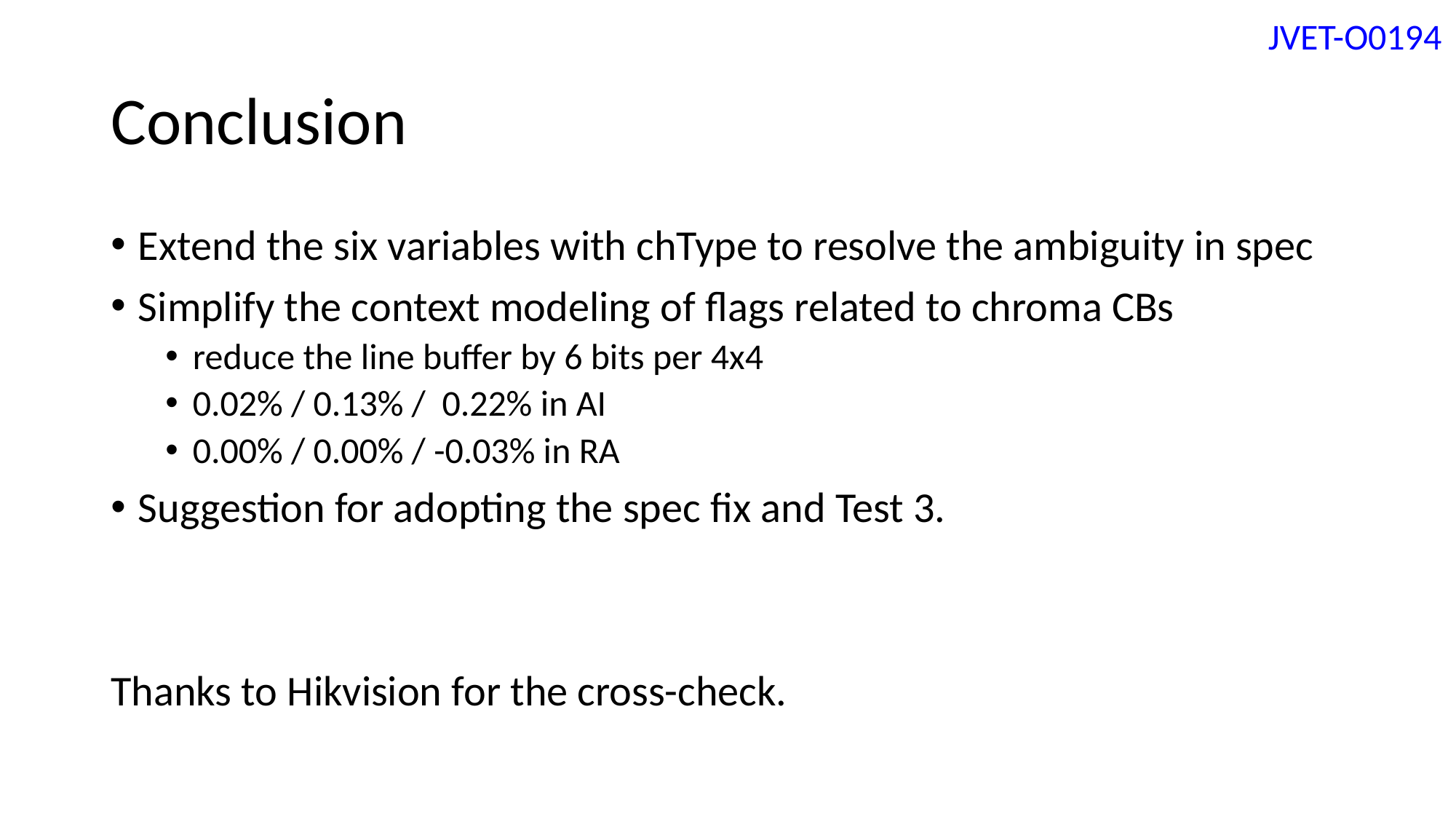

JVET-O0194
# Conclusion
Extend the six variables with chType to resolve the ambiguity in spec
Simplify the context modeling of flags related to chroma CBs
reduce the line buffer by 6 bits per 4x4
0.02% / 0.13% /  0.22% in AI
0.00% / 0.00% / -0.03% in RA
Suggestion for adopting the spec fix and Test 3.

Thanks to Hikvision for the cross-check.